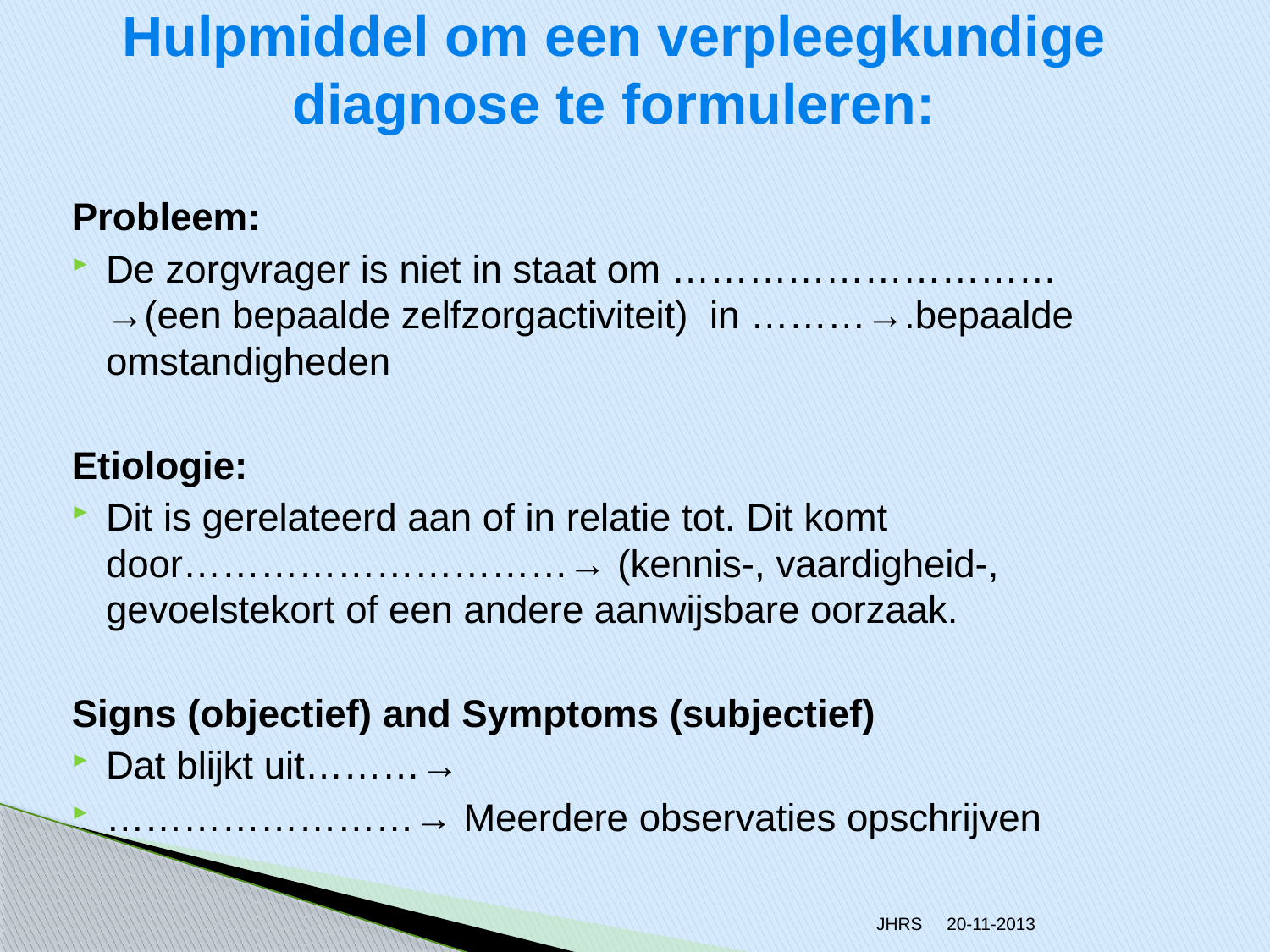

# Hulpmiddel om een verpleegkundige diagnose te formuleren:
Probleem:
De zorgvrager is niet in staat om …………………………→(een bepaalde zelfzorgactiviteit)  in ………→.bepaalde omstandigheden

Etiologie:
Dit is gerelateerd aan of in relatie tot. Dit komt door…………………………→ (kennis-, vaardigheid-, gevoelstekort of een andere aanwijsbare oorzaak.

Signs (objectief) and Symptoms (subjectief)
Dat blijkt uit………→
……………………→ Meerdere observaties opschrijven

JHRS
20-11-2013